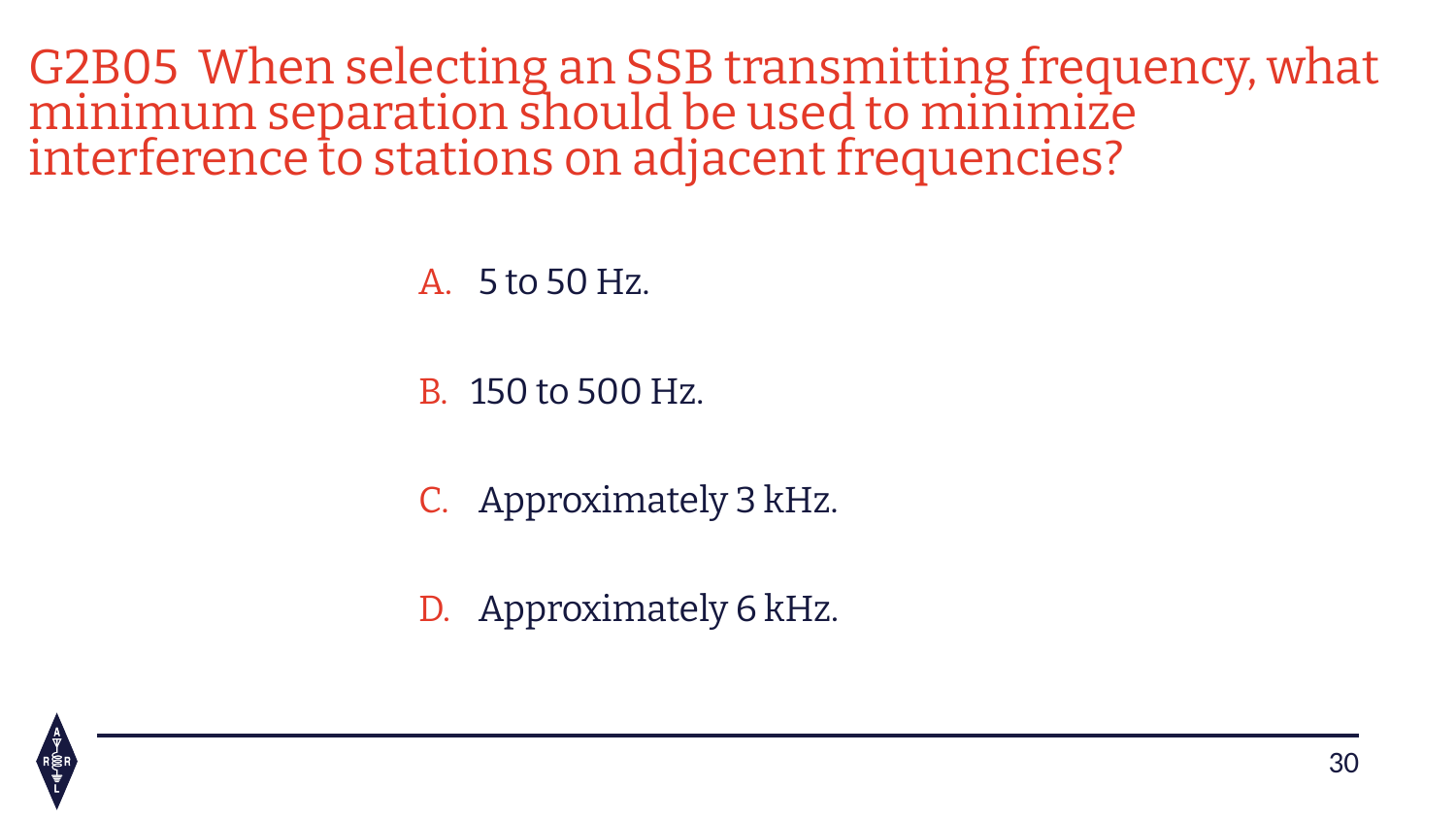

G2B05  When selecting an SSB transmitting frequency, what minimum separation should be used to minimize interference to stations on adjacent frequencies?
  5 to 50 Hz.

 150 to 500 Hz.

  Approximately 3 kHz.

  Approximately 6 kHz.

30